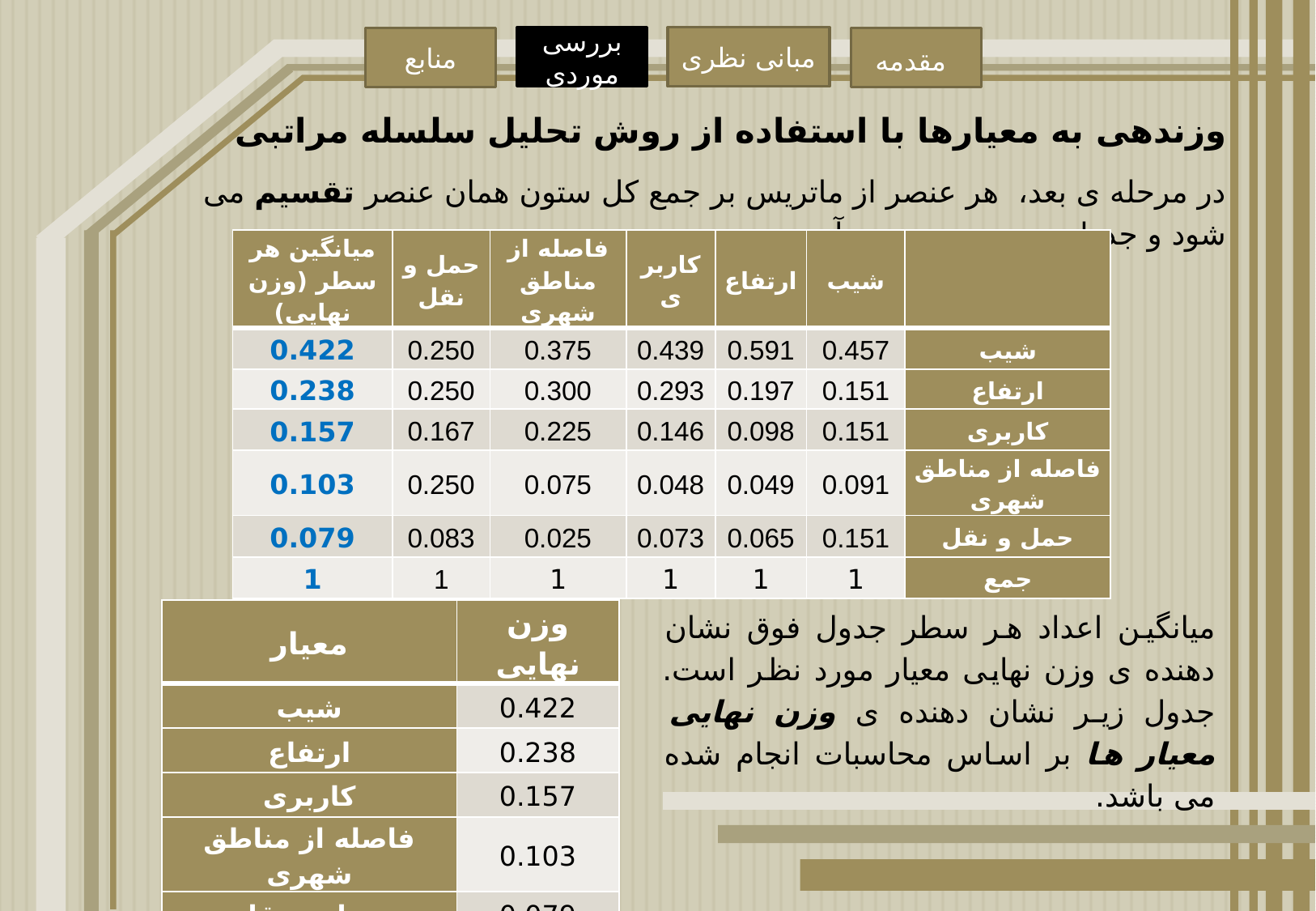

بررسی موردی
مبانی نظری
منابع
مقدمه

وزندهی به معیارها با استفاده از روش تحلیل سلسله مراتبی
در مرحله ی بعد،  هر عنصر از ماتریس بر جمع کل ستون همان عنصر تقسیم می شود و جدول زیر به دست می آید.
| میانگین هر سطر (وزن نهایی) | حمل و نقل | فاصله از مناطق شهری | کاربری | ارتفاع | شیب |  |
| --- | --- | --- | --- | --- | --- | --- |
| 0.422 | 0.250 | 0.375 | 0.439 | 0.591 | 0.457 | شیب |
| 0.238 | 0.250 | 0.300 | 0.293 | 0.197 | 0.151 | ارتفاع |
| 0.157 | 0.167 | 0.225 | 0.146 | 0.098 | 0.151 | کاربری |
| 0.103 | 0.250 | 0.075 | 0.048 | 0.049 | 0.091 | فاصله از مناطق شهری |
| 0.079 | 0.083 | 0.025 | 0.073 | 0.065 | 0.151 | حمل و نقل |
| 1 | 1 | 1 | 1 | 1 | 1 | جمع |
میانگین اعداد هر سطر جدول فوق نشان دهنده ی وزن نهایی معیار مورد نظر است. جدول زیر نشان دهنده ی وزن نهایی معیار ها بر اساس محاسبات انجام شده می باشد.
| معیار | وزن نهایی |
| --- | --- |
| شیب | 0.422 |
| ارتفاع | 0.238 |
| کاربری | 0.157 |
| فاصله از مناطق شهری | 0.103 |
| حمل و نقل | 0.079 |